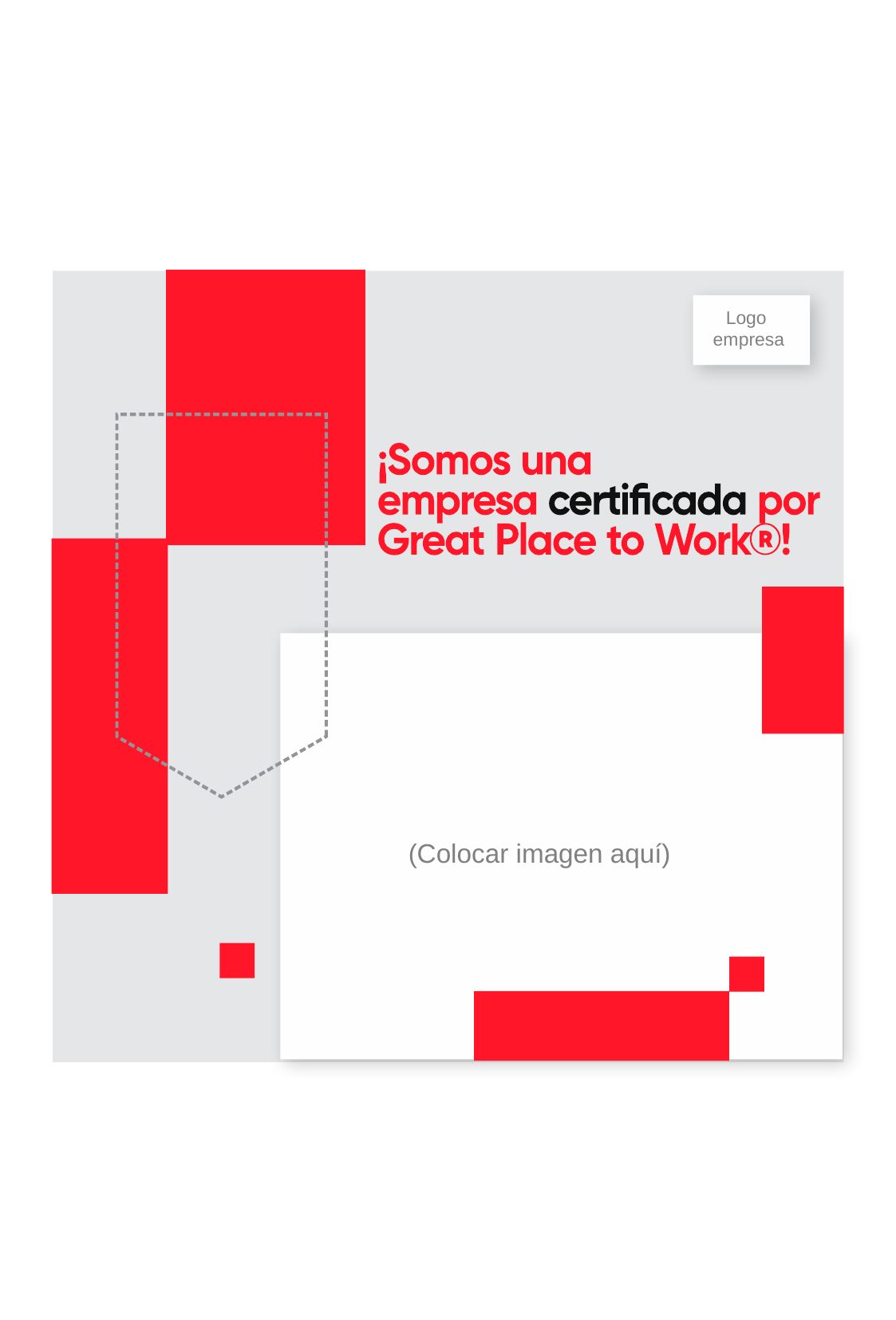

Logo
empresa

(Colocar imagen aquí)
(Colocar imagen aquí)